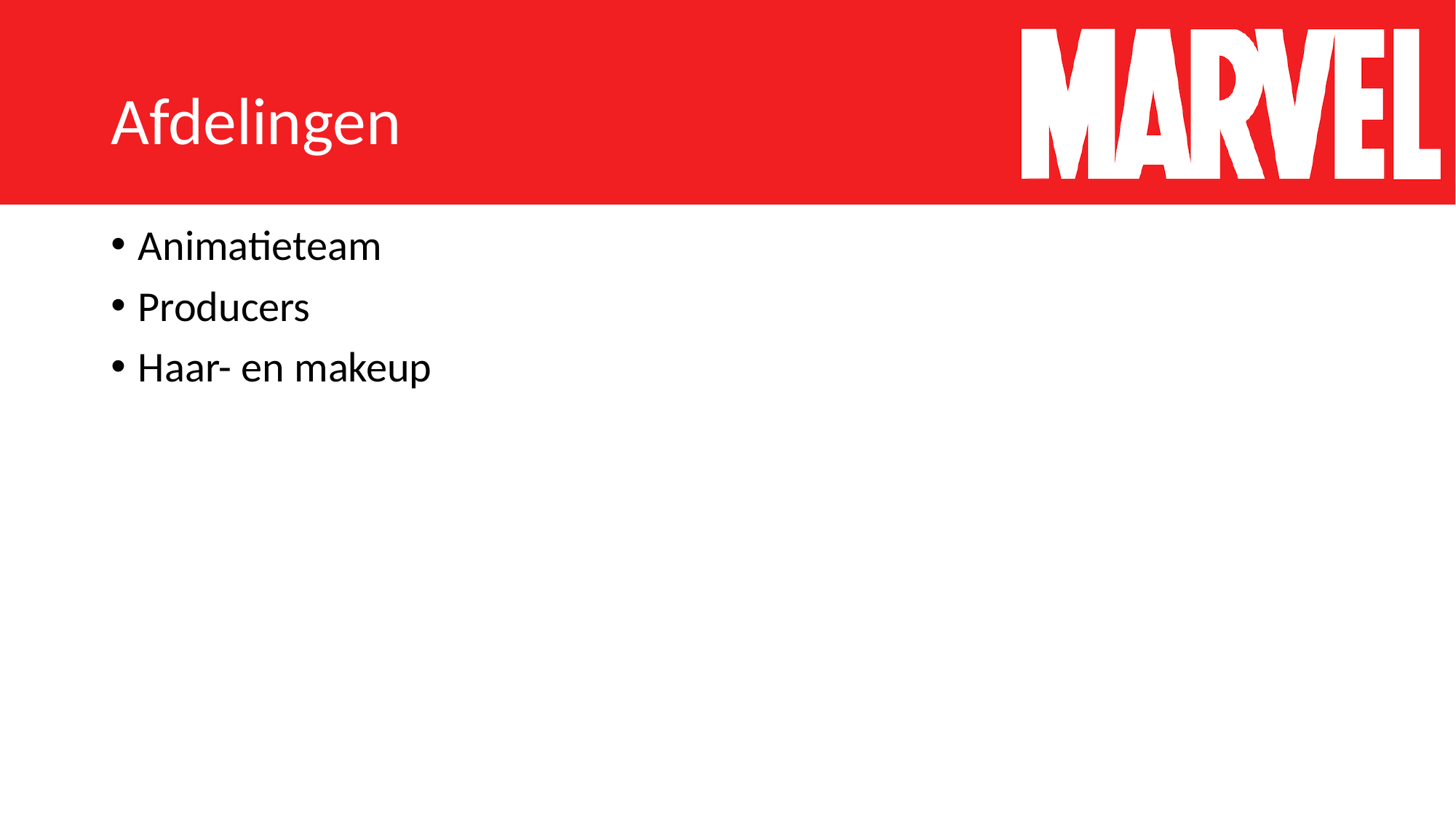

# Afdelingen
Animatieteam
Producers
Haar- en makeup